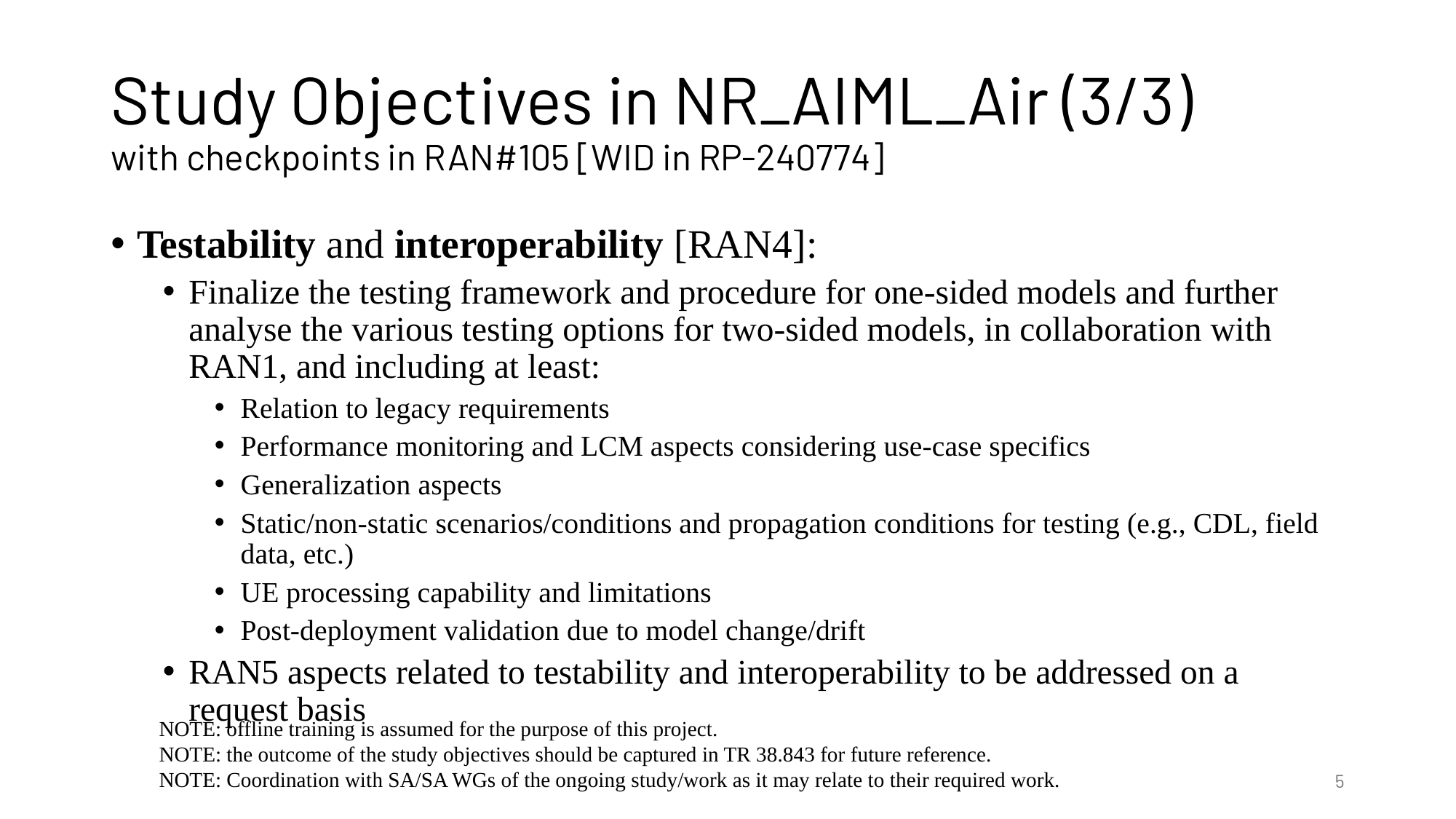

# Study Objectives in NR_AIML_Air (3/3) with checkpoints in RAN#105 [WID in RP-240774]
Testability and interoperability [RAN4]:
Finalize the testing framework and procedure for one-sided models and further analyse the various testing options for two-sided models, in collaboration with RAN1, and including at least:
Relation to legacy requirements
Performance monitoring and LCM aspects considering use-case specifics
Generalization aspects
Static/non-static scenarios/conditions and propagation conditions for testing (e.g., CDL, field data, etc.)
UE processing capability and limitations
Post-deployment validation due to model change/drift
RAN5 aspects related to testability and interoperability to be addressed on a request basis
NOTE: offline training is assumed for the purpose of this project.
NOTE: the outcome of the study objectives should be captured in TR 38.843 for future reference.
NOTE: Coordination with SA/SA WGs of the ongoing study/work as it may relate to their required work.
5